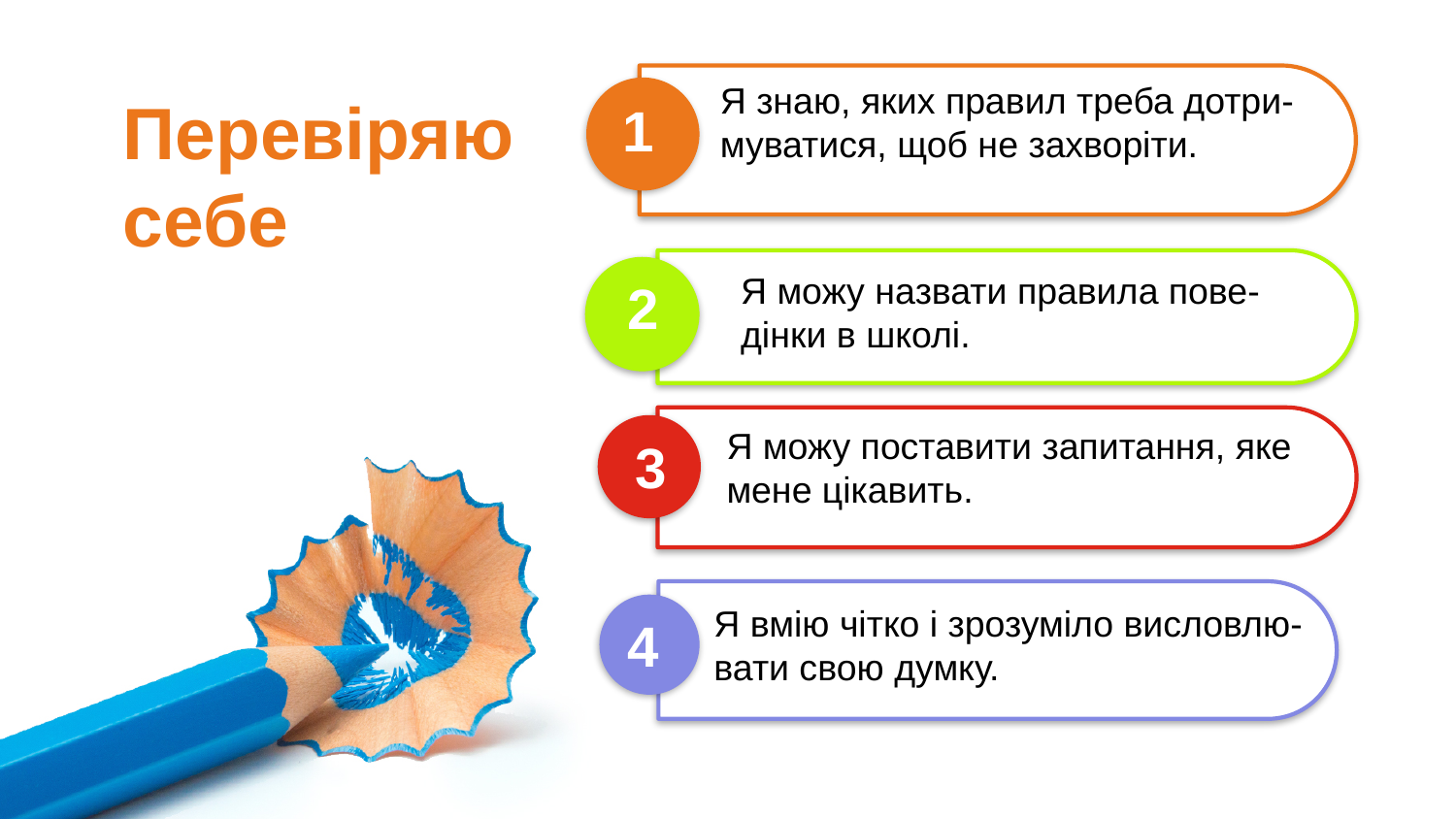

Я знаю, яких правил треба дотри-муватися, щоб не захворіти.
Перевіряю себе

1

Я можу назвати правила пове-дінки в школі.
2

Я можу поставити запитання, яке мене цікавить.
3
Я вмію чітко і зрозуміло висловлю-вати свою думку.

4